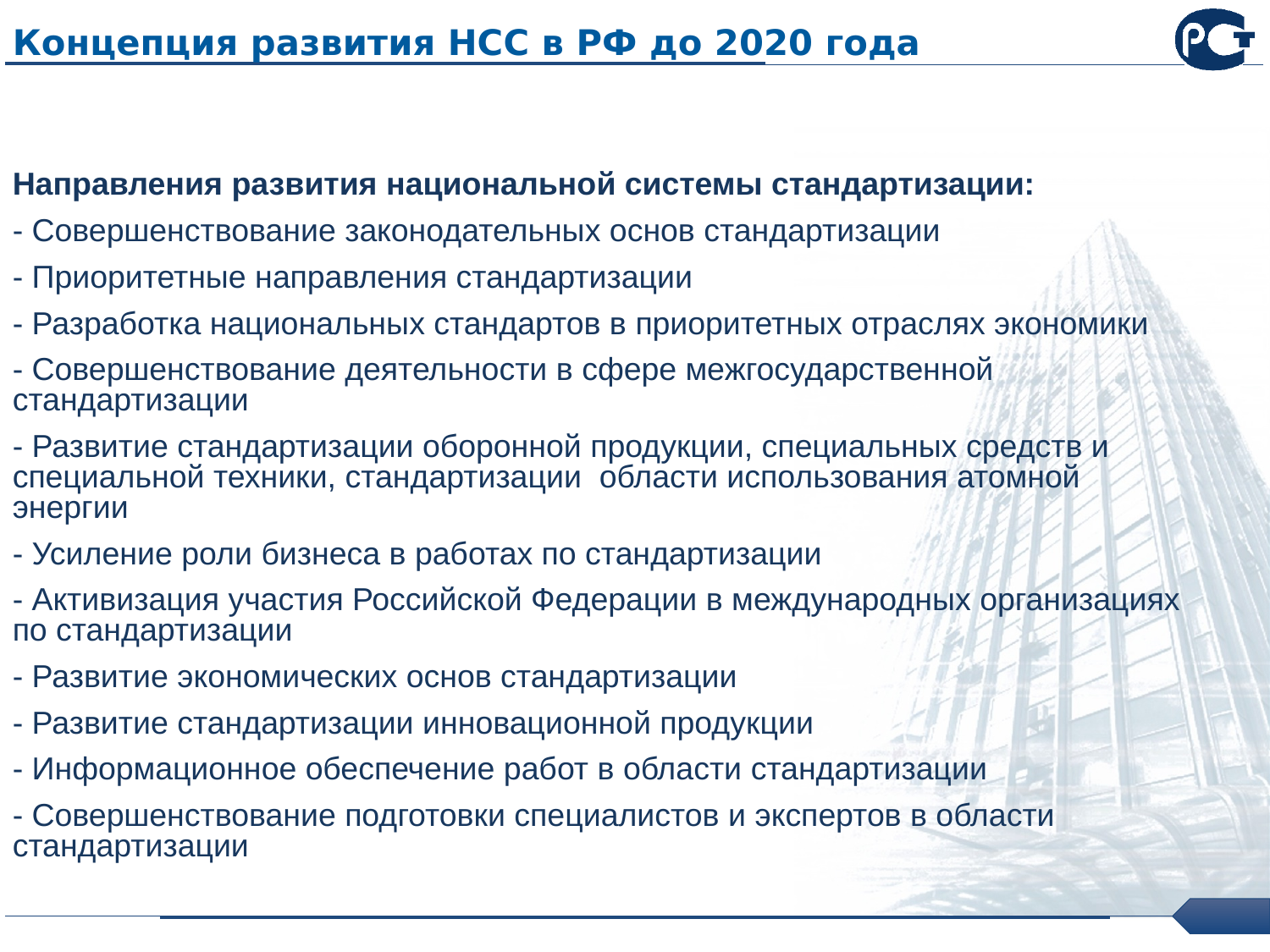

Концепция развития НСС в РФ до 2020 года

Направления развития национальной системы стандартизации:
- Совершенствование законодательных основ стандартизации
- Приоритетные направления стандартизации
- Разработка национальных стандартов в приоритетных отраслях экономики
- Совершенствование деятельности в сфере межгосударственной стандартизации
- Развитие стандартизации оборонной продукции, специальных средств и специальной техники, стандартизации  области использования атомной энергии
- Усиление роли бизнеса в работах по стандартизации
- Активизация участия Российской Федерации в международных организациях по стандартизации
- Развитие экономических основ стандартизации
- Развитие стандартизации инновационной продукции
- Информационное обеспечение работ в области стандартизации
- Совершенствование подготовки специалистов и экспертов в области стандартизации